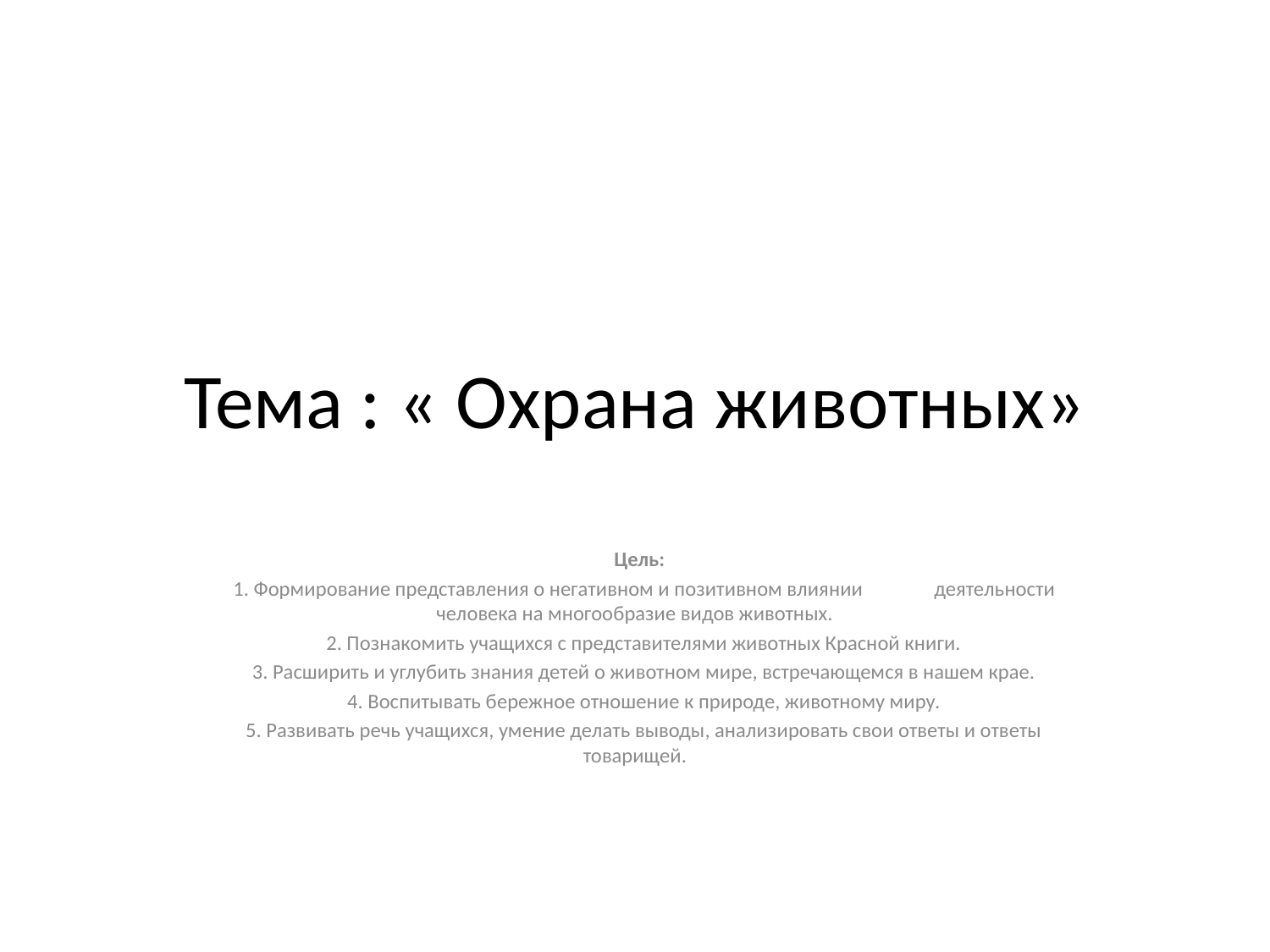

# Тема : « Охрана животных»
      Цель:
    1. Формирование представления о негативном и позитивном влиянии               деятельности человека на многообразие видов животных.
    2. Познакомить учащихся с представителями животных Красной книги.
    3. Расширить и углубить знания детей о животном мире, встречающемся в нашем крае.
    4. Воспитывать бережное отношение к природе, животному миру.
    5. Развивать речь учащихся, умение делать выводы, анализировать свои ответы и ответы товарищей.